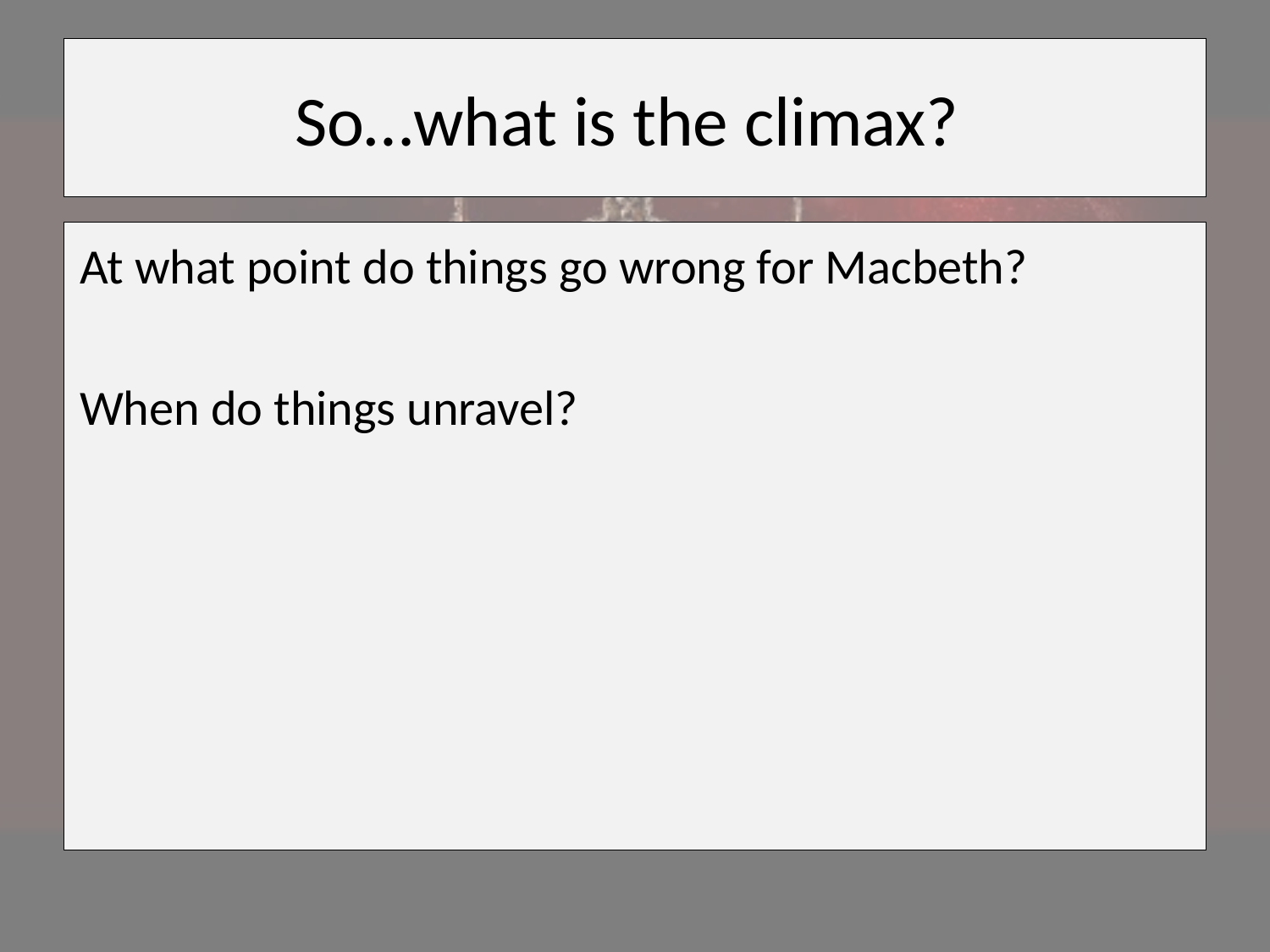

# So…what is the climax?
At what point do things go wrong for Macbeth?

When do things unravel?